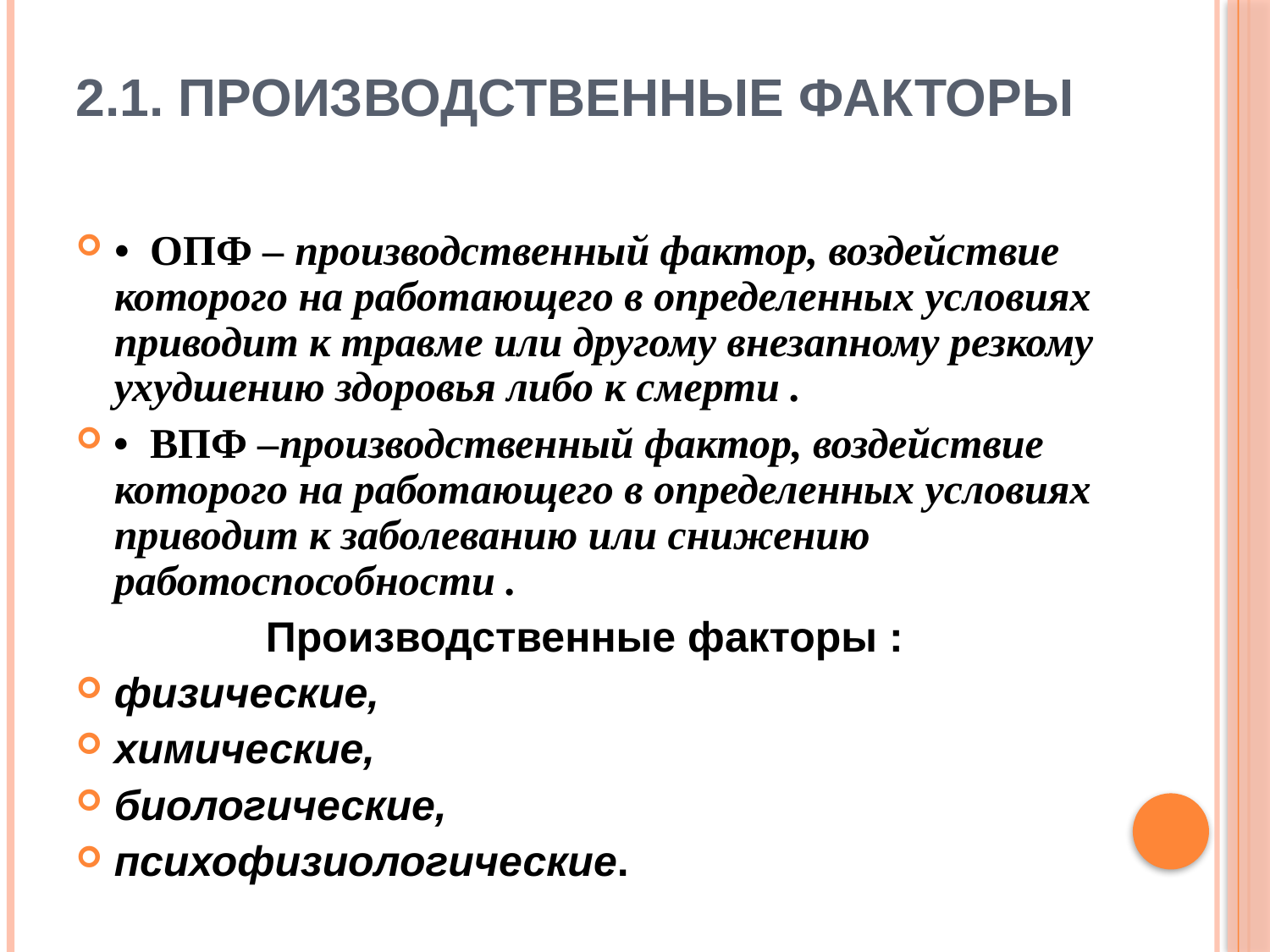

# 2.1. Производственные факторы
•  ОПФ – производственный фактор, воздействие которого на работающего в определенных условиях приводит к травме или другому внезапному резкому ухудшению здоровья либо к смерти .
•  ВПФ –производственный фактор, воздействие которого на работающего в определенных условиях приводит к заболеванию или снижению работоспособности .
                Производственные факторы :
физические,
химические,
биологические,
психофизиологические.